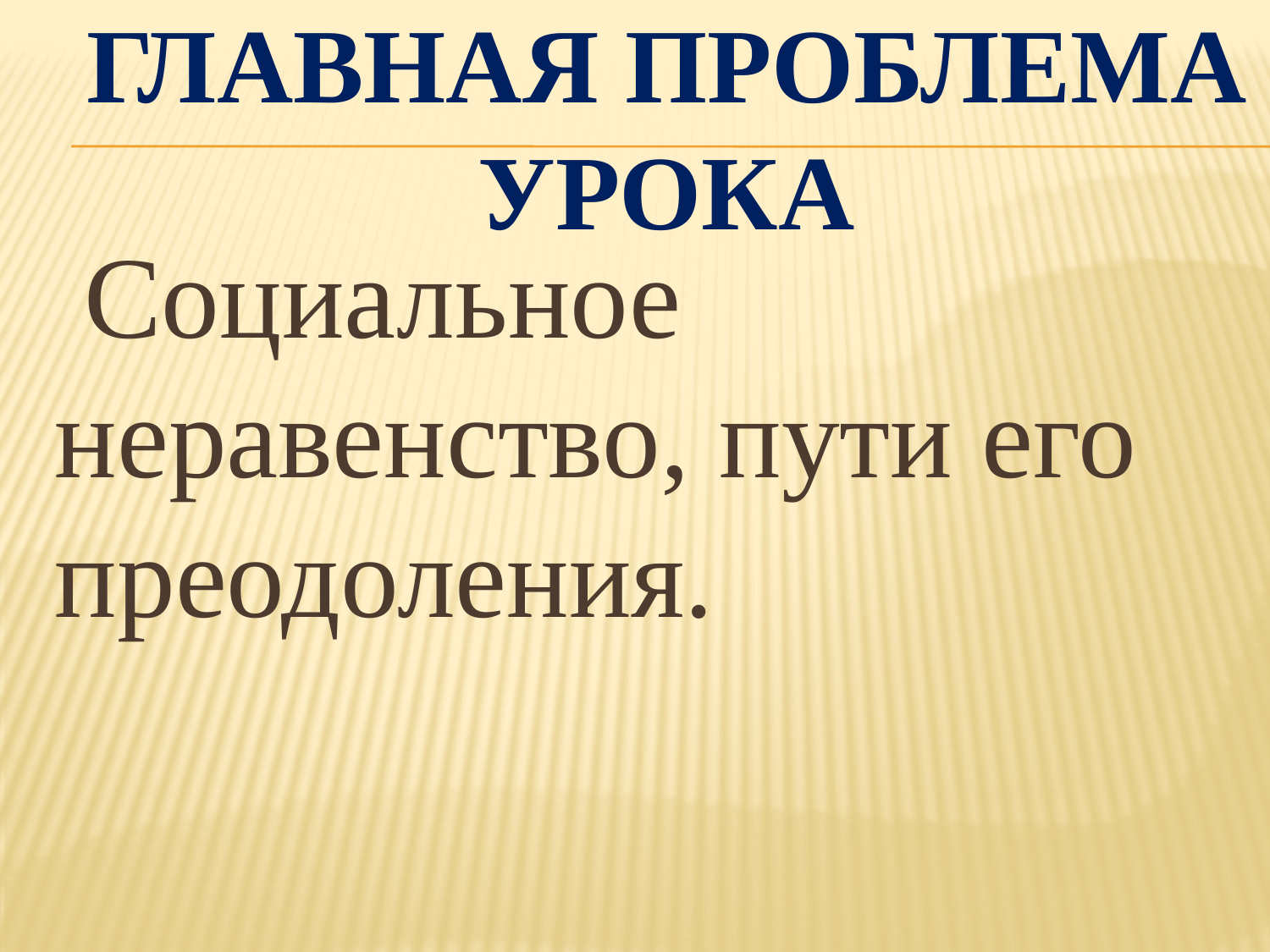

# Главная проблема урока
 Социальное неравенство, пути его преодоления.